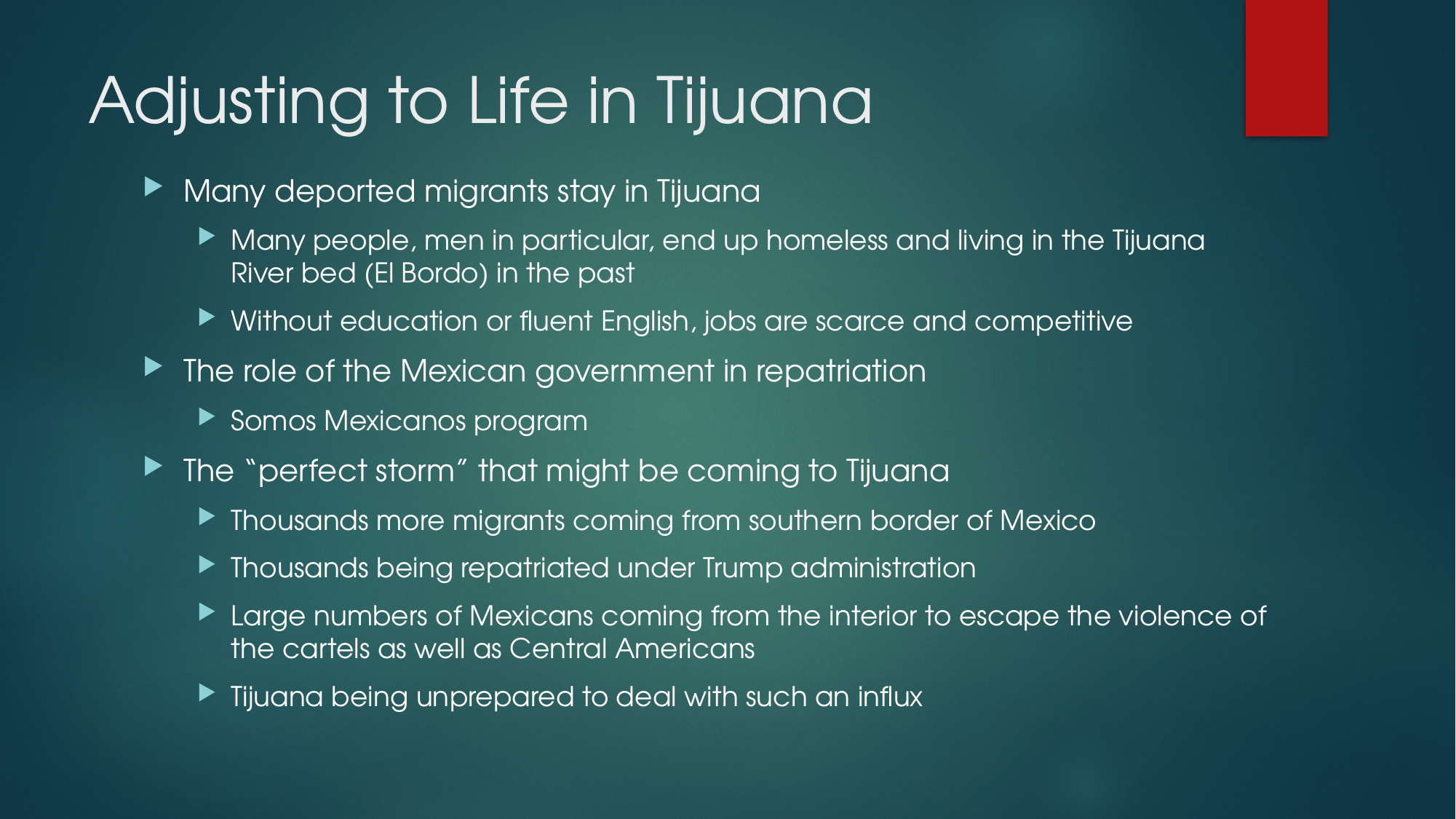

# Adjusting to Life in Tijuana
Many deported migrants stay in Tijuana
Many people, men in particular, end up homeless and living in the Tijuana River bed (El Bordo) in the past
Without education or fluent English, jobs are scarce and competitive
The role of the Mexican government in repatriation
Somos Mexicanos program
The “perfect storm” that might be coming to Tijuana
Thousands more migrants coming from southern border of Mexico
Thousands being repatriated under Trump administration
Large numbers of Mexicans coming from the interior to escape the violence of the cartels as well as Central Americans
Tijuana being unprepared to deal with such an influx